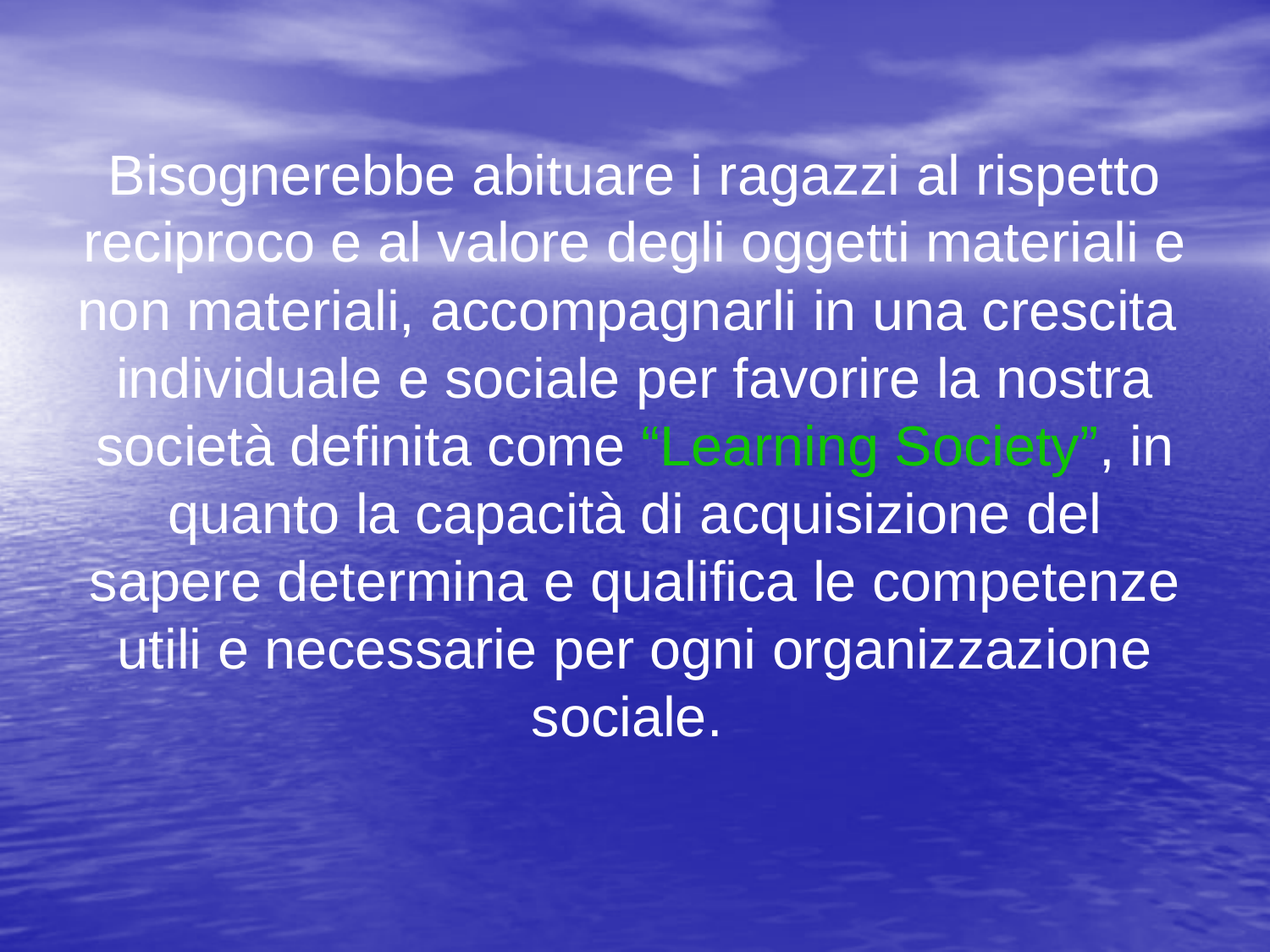

Bisognerebbe abituare i ragazzi al rispetto reciproco e al valore degli oggetti materiali e non materiali, accompagnarli in una crescita  individuale e sociale per favorire la nostra società definita come “Learning Society”, in quanto la capacità di acquisizione del sapere determina e qualifica le competenze utili e necessarie per ogni organizzazione sociale.